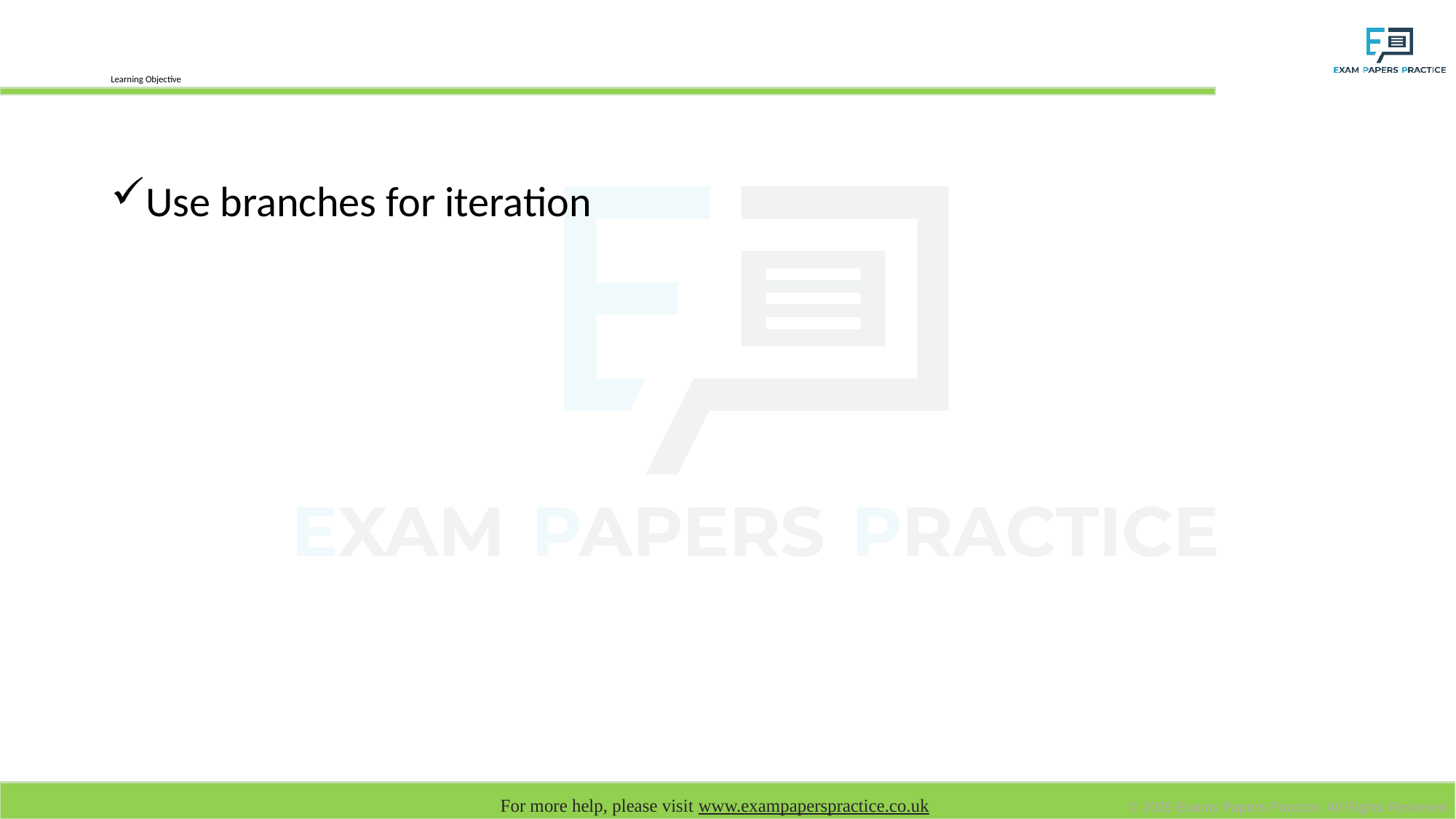

# Learning Objective
Use branches for iteration